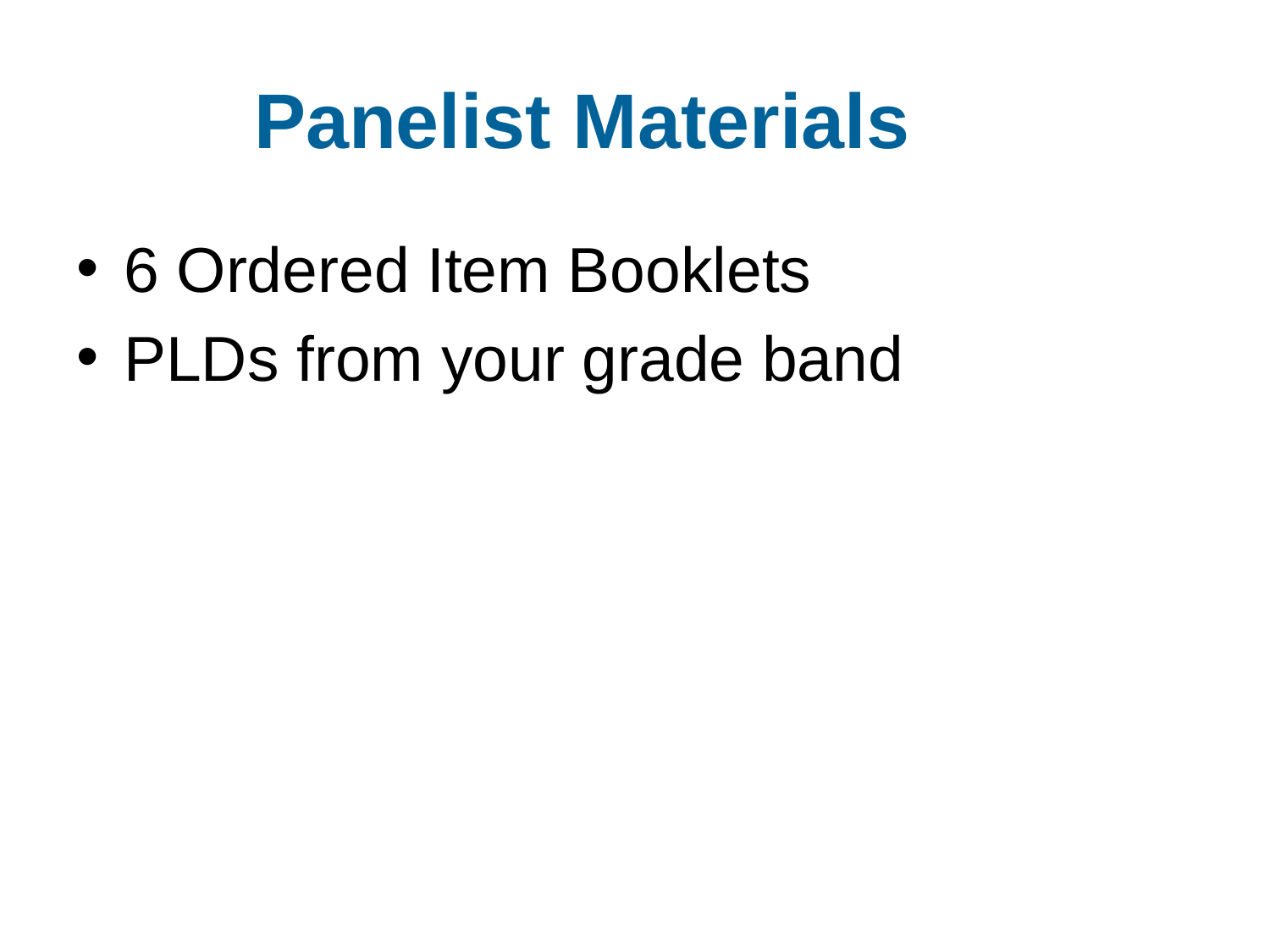

# Panelist Materials
6 Ordered Item Booklets
PLDs from your grade band